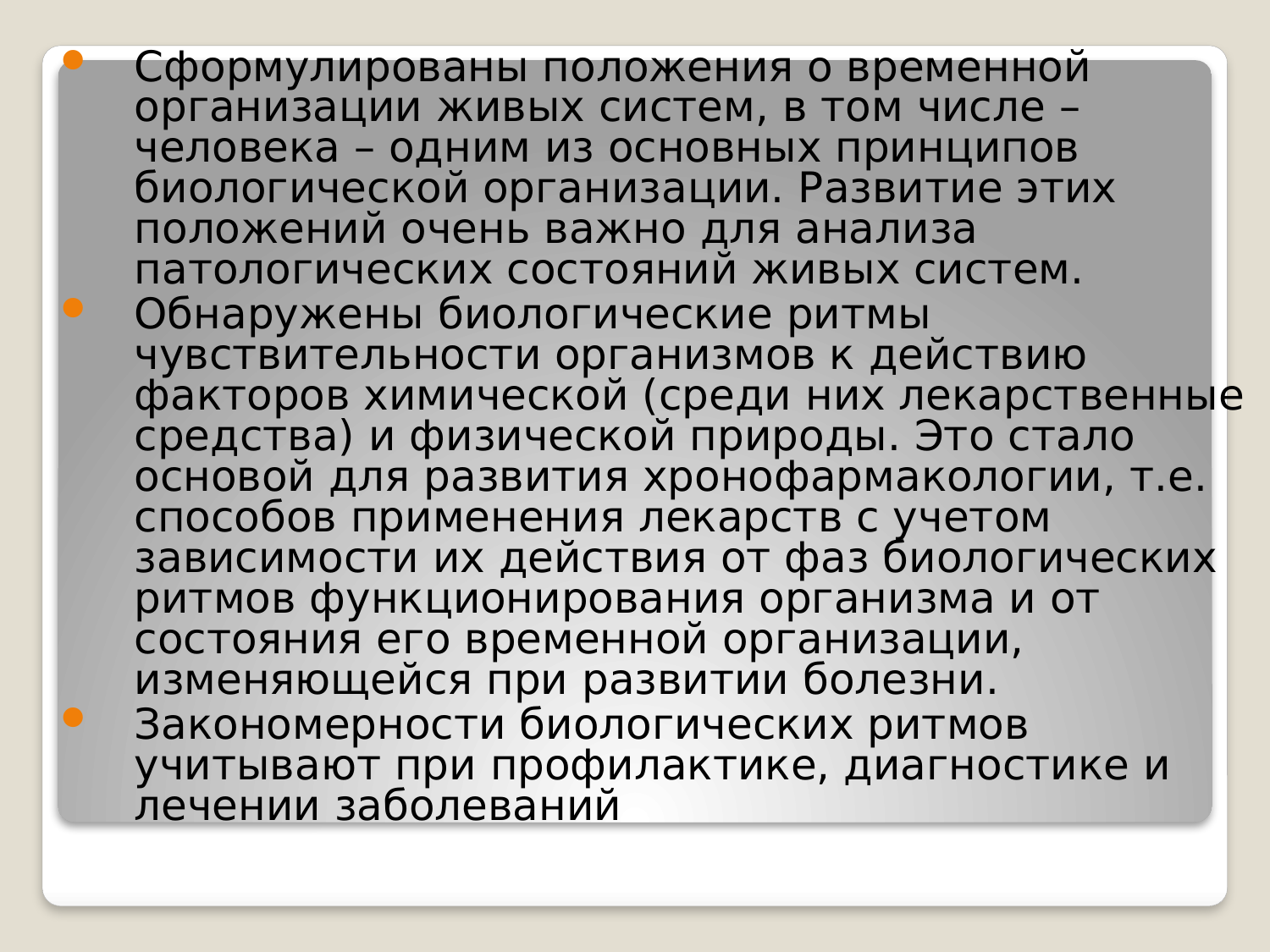

Сформулированы положения о временной организации живых систем, в том числе – человека – одним из основных принципов биологической организации. Развитие этих положений очень важно для анализа патологических состояний живых систем.
Обнаружены биологические ритмы чувствительности организмов к действию факторов химической (среди них лекарственные средства) и физической природы. Это стало основой для развития хронофармакологии, т.е. способов применения лекарств с учетом зависимости их действия от фаз биологических ритмов функционирования организма и от состояния его временной организации, изменяющейся при развитии болезни.
Закономерности биологических ритмов учитывают при профилактике, диагностике и лечении заболеваний